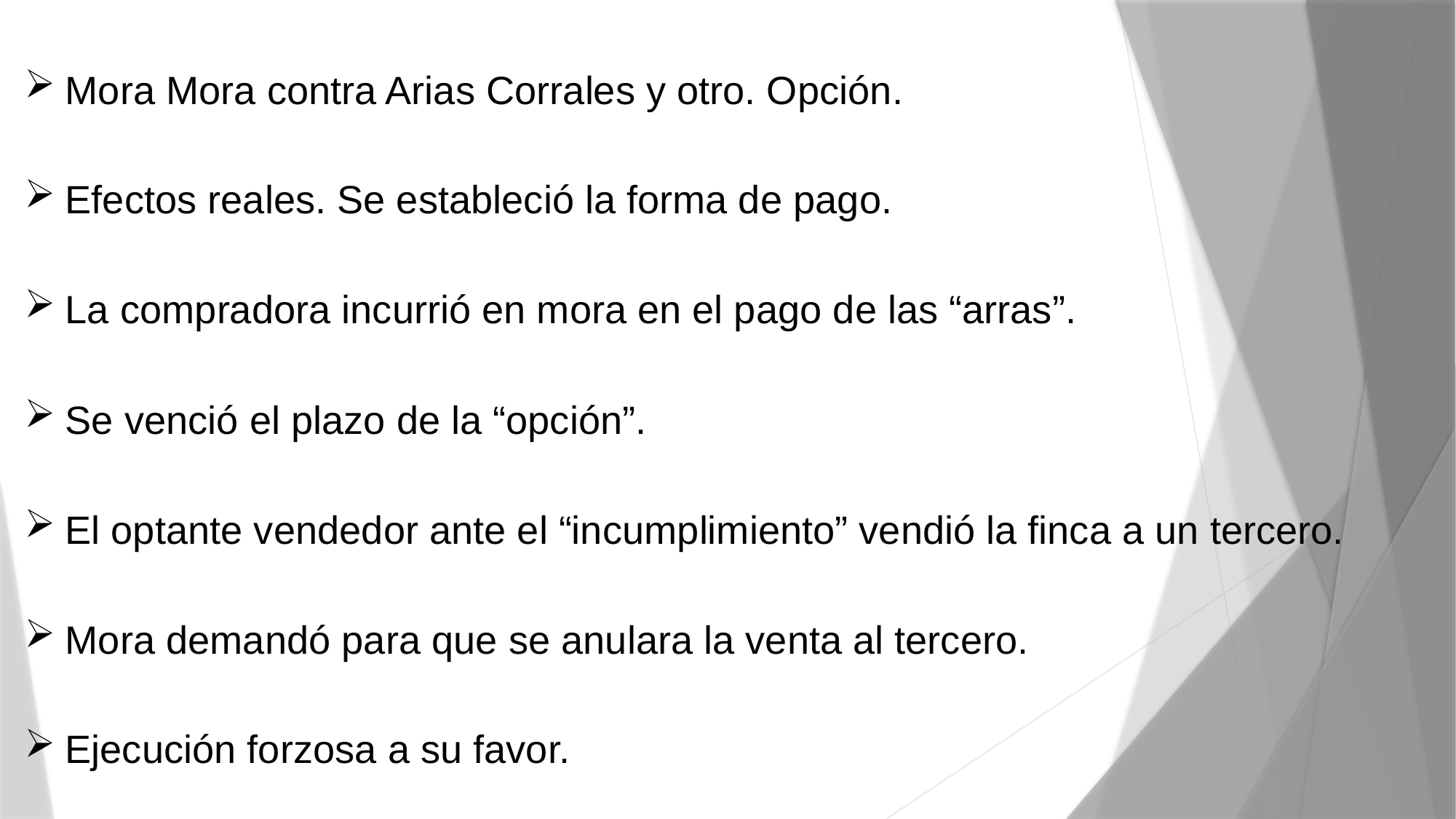

Mora Mora contra Arias Corrales y otro. Opción.
Efectos reales. Se estableció la forma de pago.
La compradora incurrió en mora en el pago de las “arras”.
Se venció el plazo de la “opción”.
El optante vendedor ante el “incumplimiento” vendió la finca a un tercero.
Mora demandó para que se anulara la venta al tercero.
Ejecución forzosa a su favor.